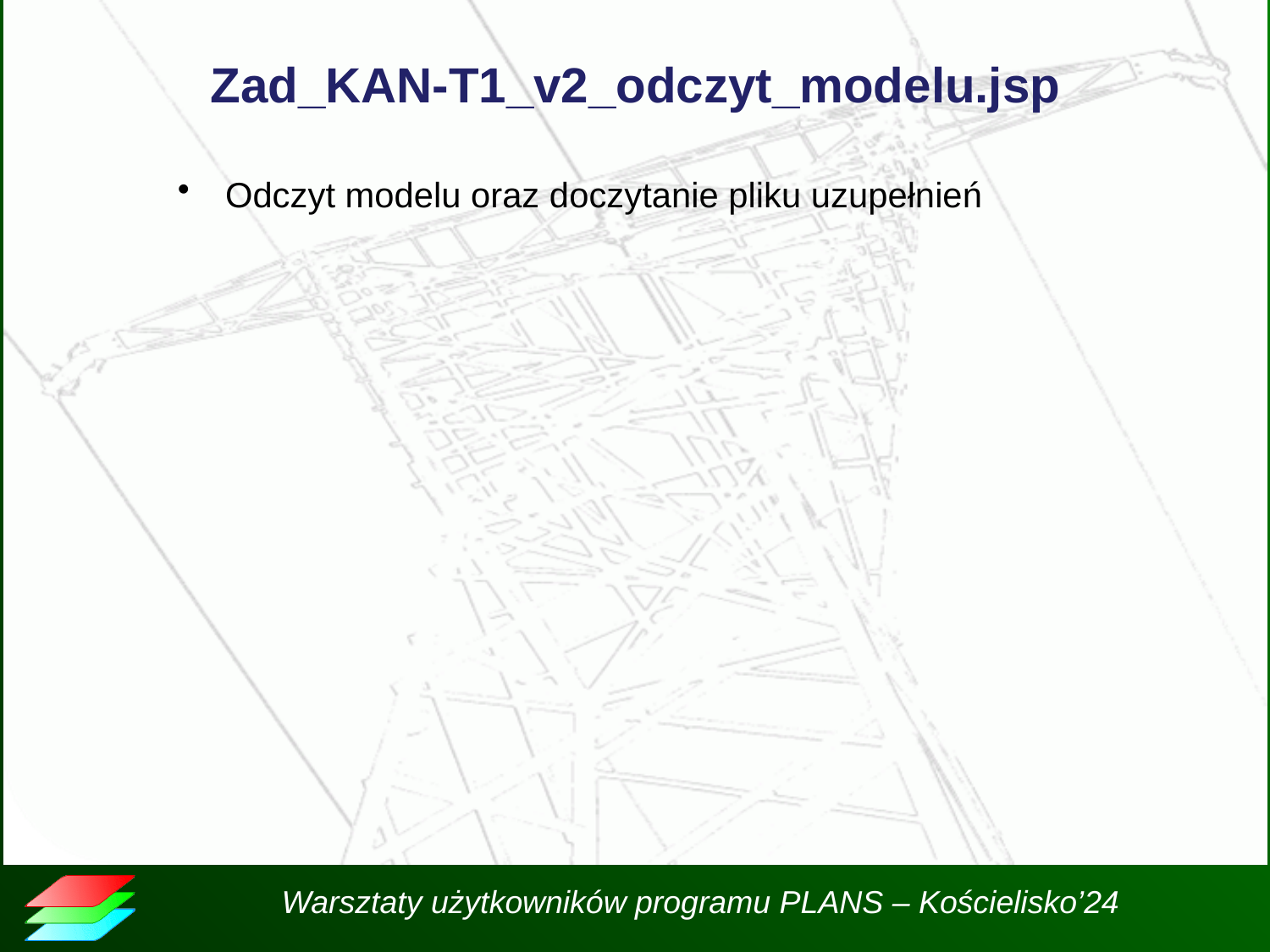

# Zad_KAN-T1_v2_odczyt_modelu.jsp
Odczyt modelu oraz doczytanie pliku uzupełnień